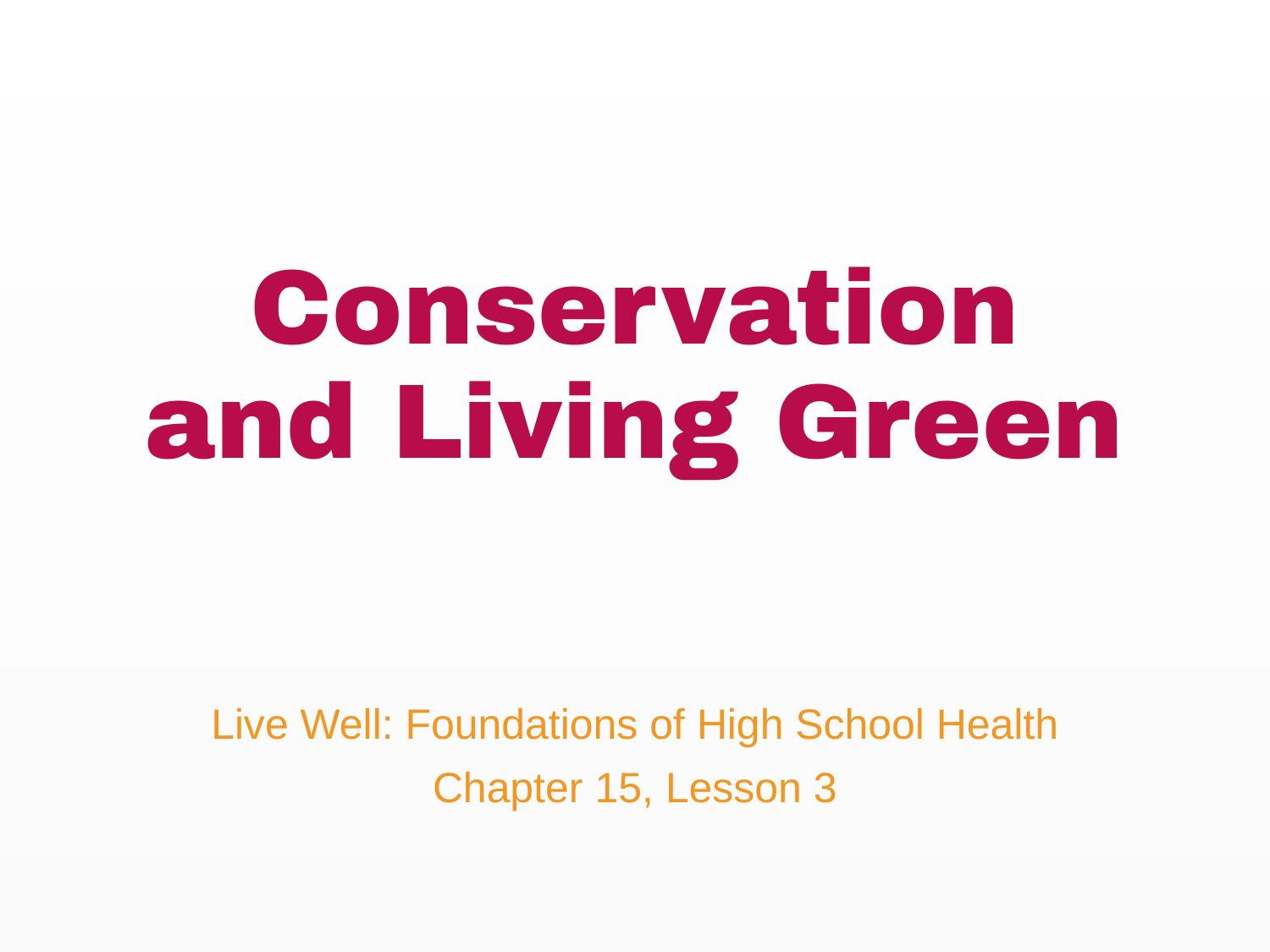

# Conservation and Living Green
Live Well: Foundations of High School Health
Chapter 15, Lesson 3